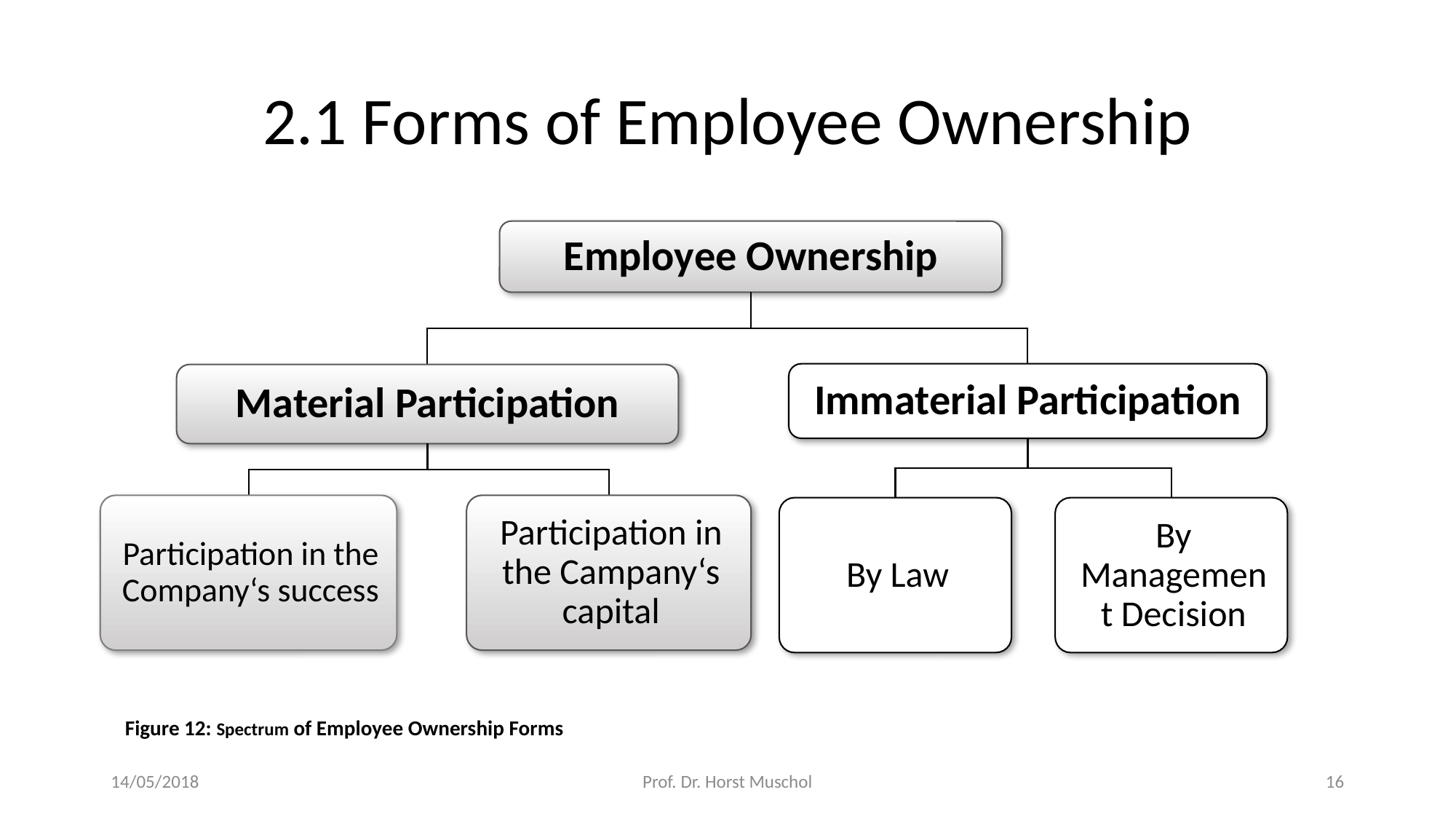

# 2.1 Forms of Employee Ownership
Employee Ownership
Material Participation
Participation in the Company‘s success
Participation in the Campany‘s capital
Immaterial Participation
By Law
By Management Decision
Figure 12: Spectrum of Employee Ownership Forms
14/05/2018
Prof. Dr. Horst Muschol
16